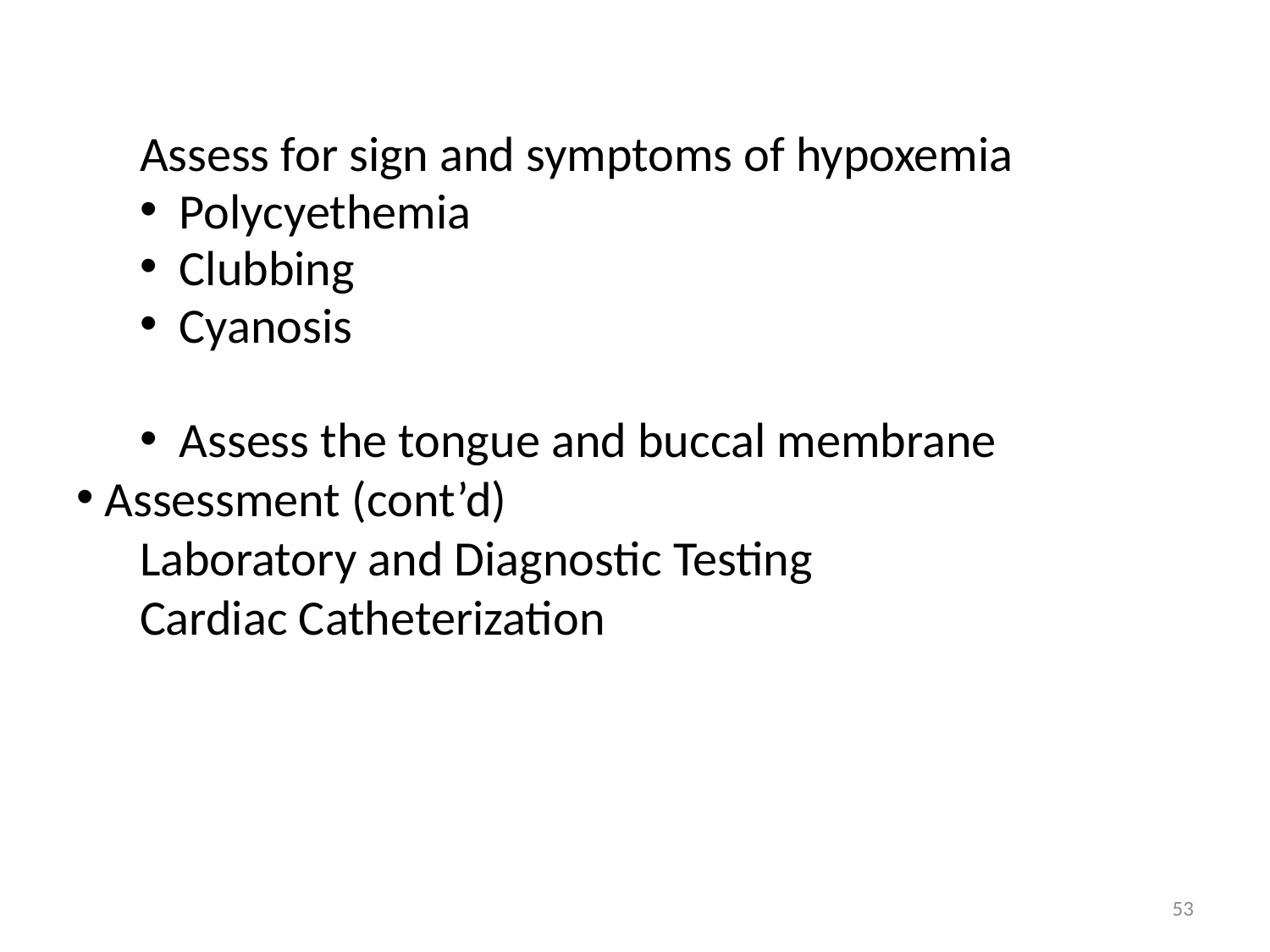

Assess for sign and symptoms of hypoxemia
Polycyethemia
Clubbing
Cyanosis

Assess the tongue and buccal membrane
 Assessment (cont’d)
Laboratory and Diagnostic Testing
Cardiac Catheterization

53